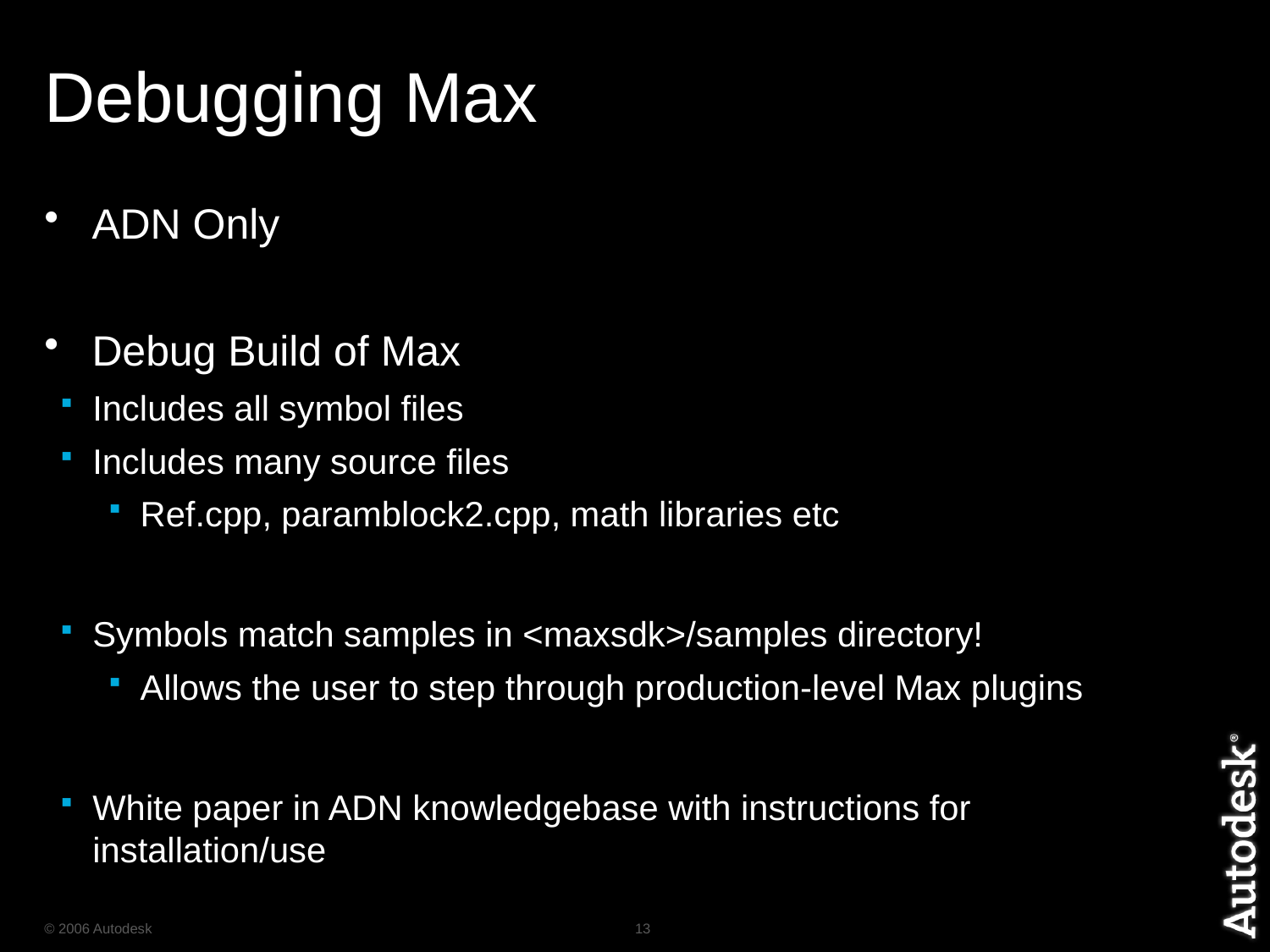

# Debugging Max
ADN Only

Debug Build of Max
Includes all symbol files
Includes many source files
Ref.cpp, paramblock2.cpp, math libraries etc

Symbols match samples in <maxsdk>/samples directory!
Allows the user to step through production-level Max plugins

White paper in ADN knowledgebase with instructions for installation/use